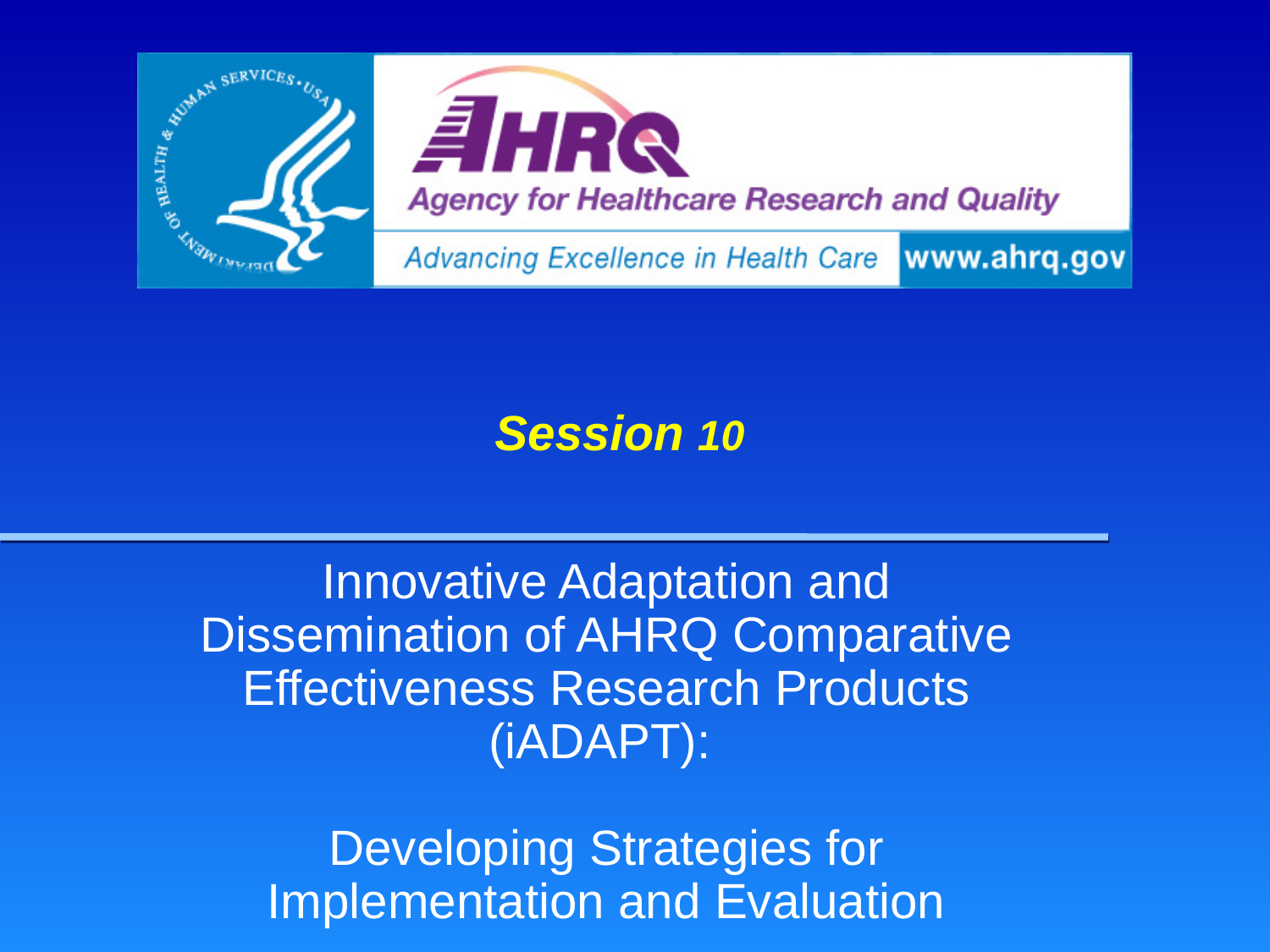

# Session 10
Innovative Adaptation and Dissemination of AHRQ Comparative Effectiveness Research Products (iADAPT):

Developing Strategies for Implementation and Evaluation